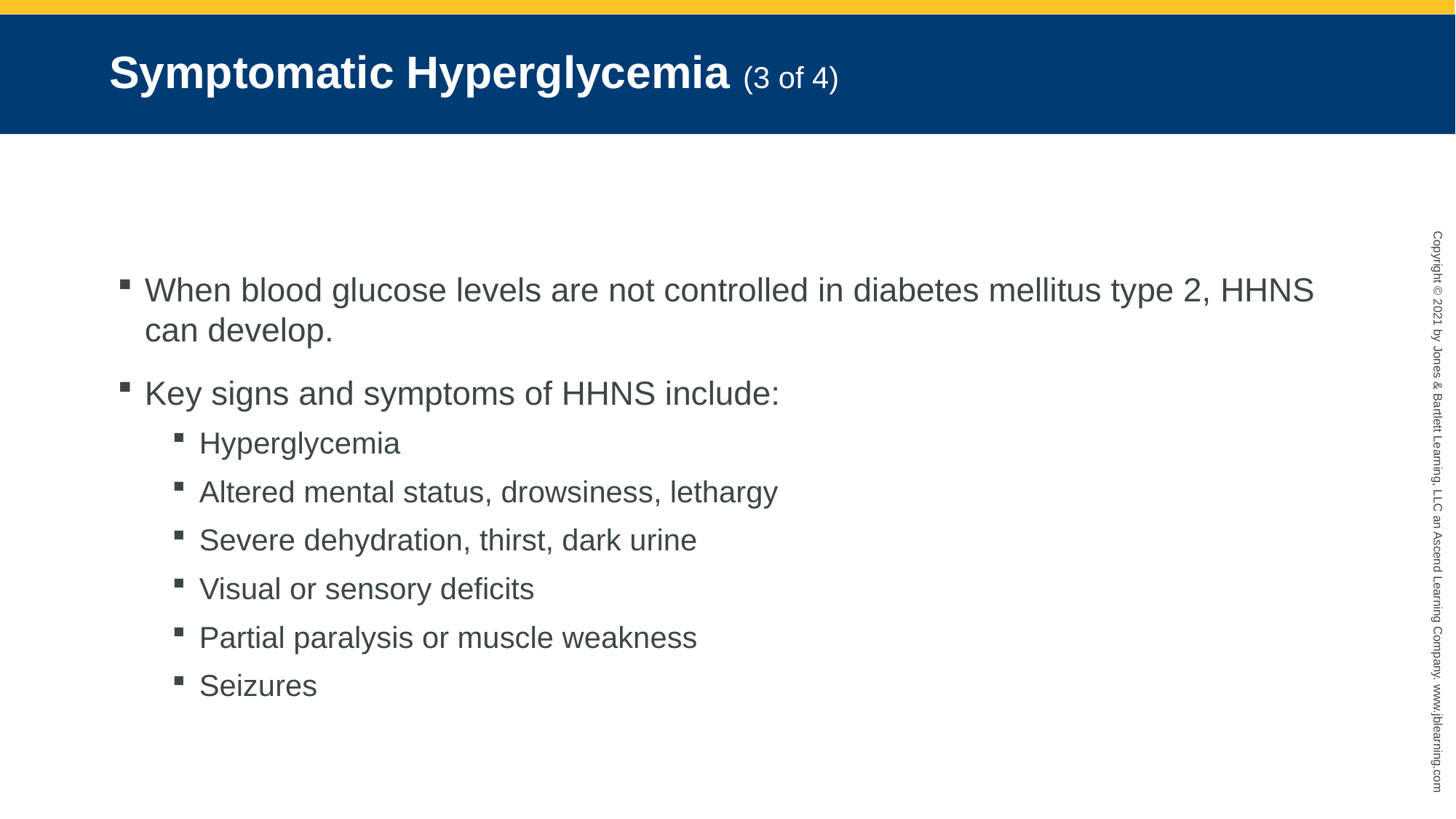

# Symptomatic Hyperglycemia (3 of 4)
When blood glucose levels are not controlled in diabetes mellitus type 2, HHNS can develop.
Key signs and symptoms of HHNS include:
Hyperglycemia
Altered mental status, drowsiness, lethargy
Severe dehydration, thirst, dark urine
Visual or sensory deficits
Partial paralysis or muscle weakness
Seizures